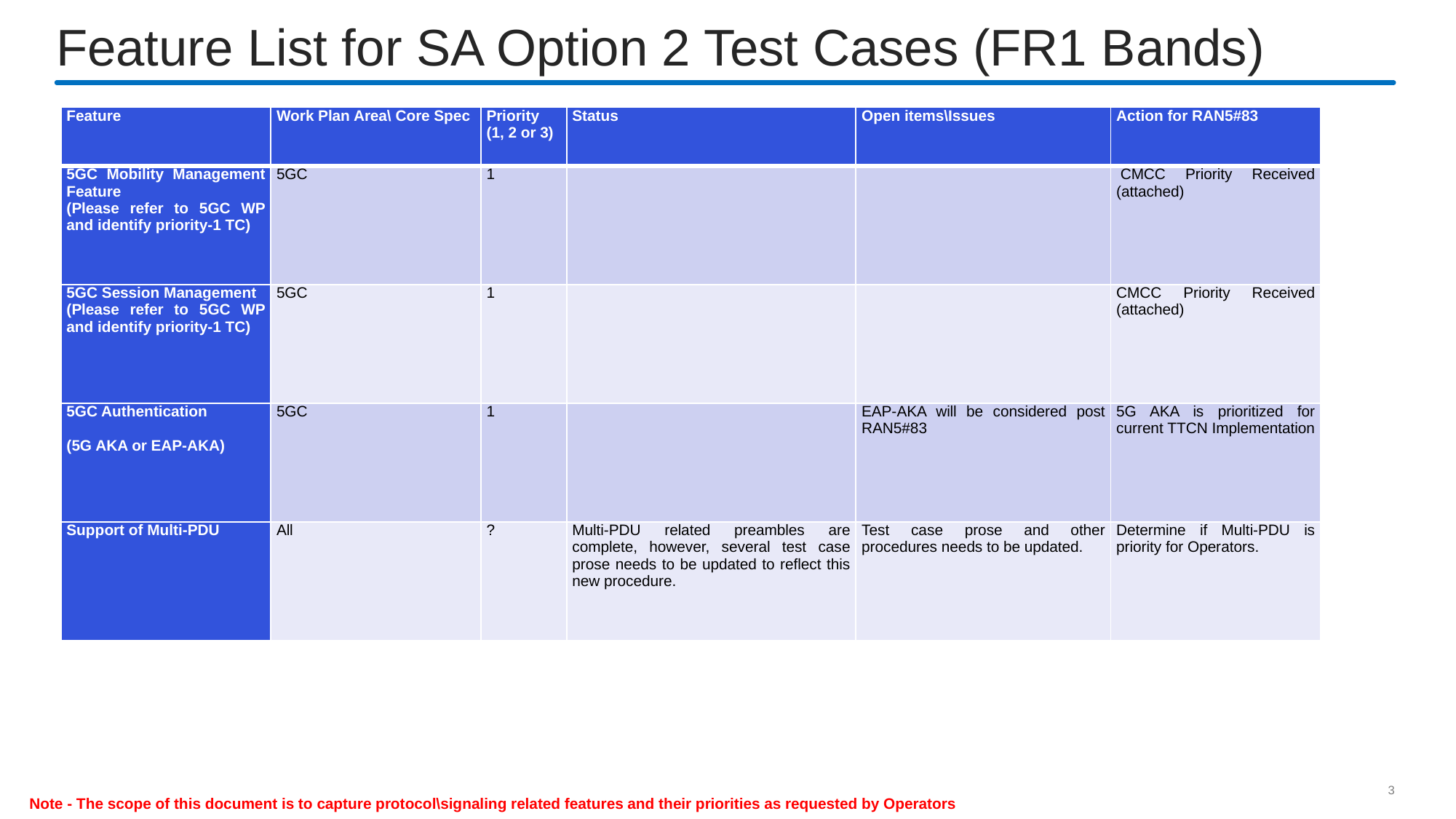

# Feature List for SA Option 2 Test Cases (FR1 Bands)
| Feature | Work Plan Area\ Core Spec | Priority (1, 2 or 3) | Status | Open items\Issues | Action for RAN5#83 |
| --- | --- | --- | --- | --- | --- |
| 5GC Mobility Management Feature (Please refer to 5GC WP and identify priority-1 TC) | 5GC | 1 |  |  | CMCC Priority Received (attached) |
| 5GC Session Management (Please refer to 5GC WP and identify priority-1 TC) | 5GC | 1 |  |  | CMCC Priority Received (attached) |
| 5GC Authentication (5G AKA or EAP-AKA) | 5GC | 1 |  | EAP-AKA will be considered post RAN5#83 | 5G AKA is prioritized for current TTCN Implementation |
| Support of Multi-PDU | All | ? | Multi-PDU related preambles are complete, however, several test case prose needs to be updated to reflect this new procedure. | Test case prose and other procedures needs to be updated. | Determine if Multi-PDU is priority for Operators. |

Note - The scope of this document is to capture protocol\signaling related features and their priorities as requested by Operators